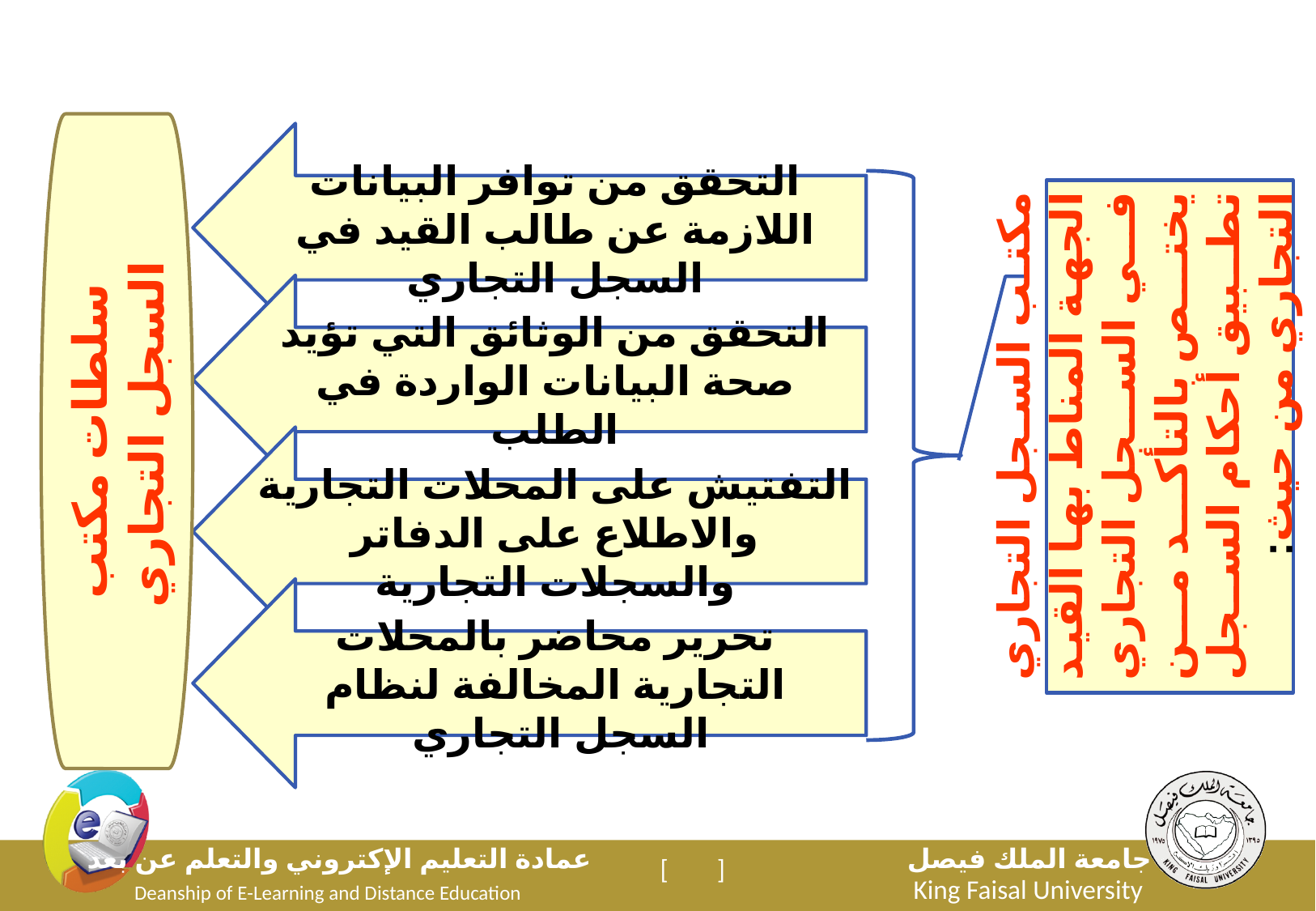

سلطات مكتب السجل التجاري
التحقق من توافر البيانات اللازمة عن طالب القيد في السجل التجاري

مكتب السجل التجاري الجهة المناط بها القيد في السجل التجاري يختص بالتأكد من تطبيق أحكام السجل التجاري من حيث:

التحقق من الوثائق التي تؤيد صحة البيانات الواردة في الطلب
التفتيش على المحلات التجارية والاطلاع على الدفاتر والسجلات التجارية
تحرير محاضر بالمحلات التجارية المخالفة لنظام السجل التجاري